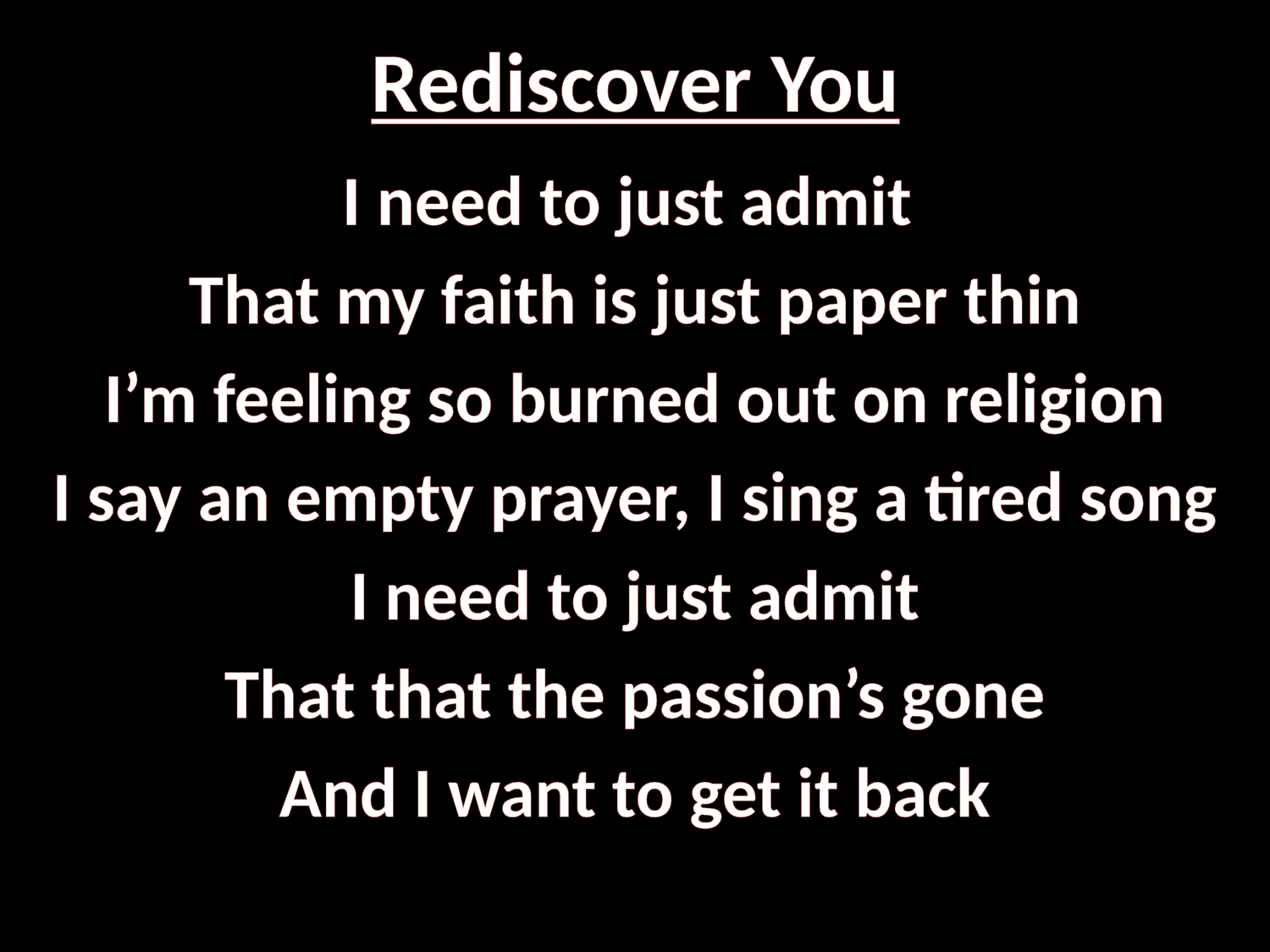

# Rediscover You
I need to just admit
That my faith is just paper thin
I’m feeling so burned out on religion
I say an empty prayer, I sing a tired song
I need to just admit
That that the passion’s gone
And I want to get it back